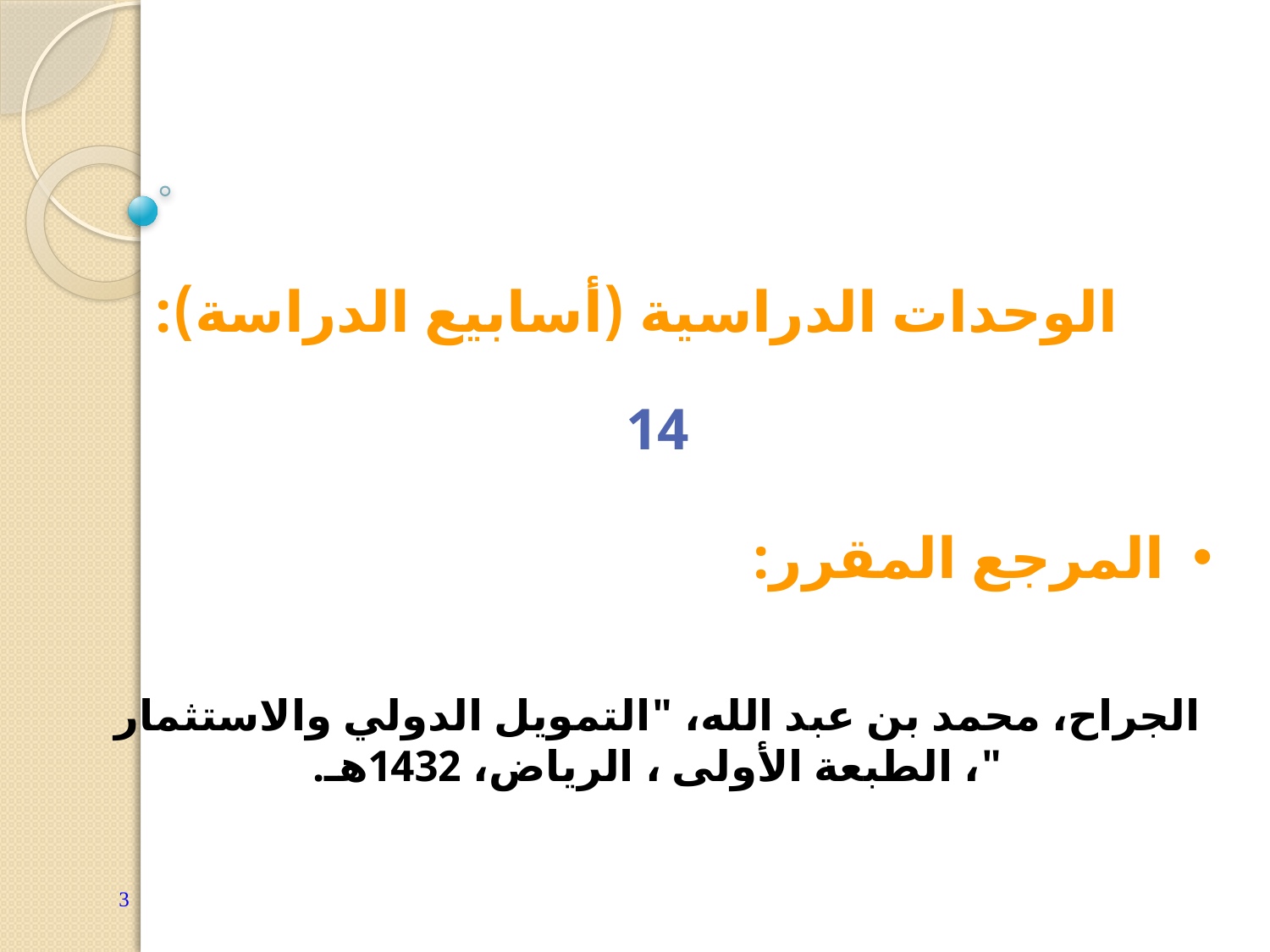

الوحدات الدراسية (أسابيع الدراسة):

14
المرجع المقرر:
الجراح، محمد بن عبد الله، "التمويل الدولي والاستثمار "، الطبعة الأولى ، الرياض، 1432هـ.
3